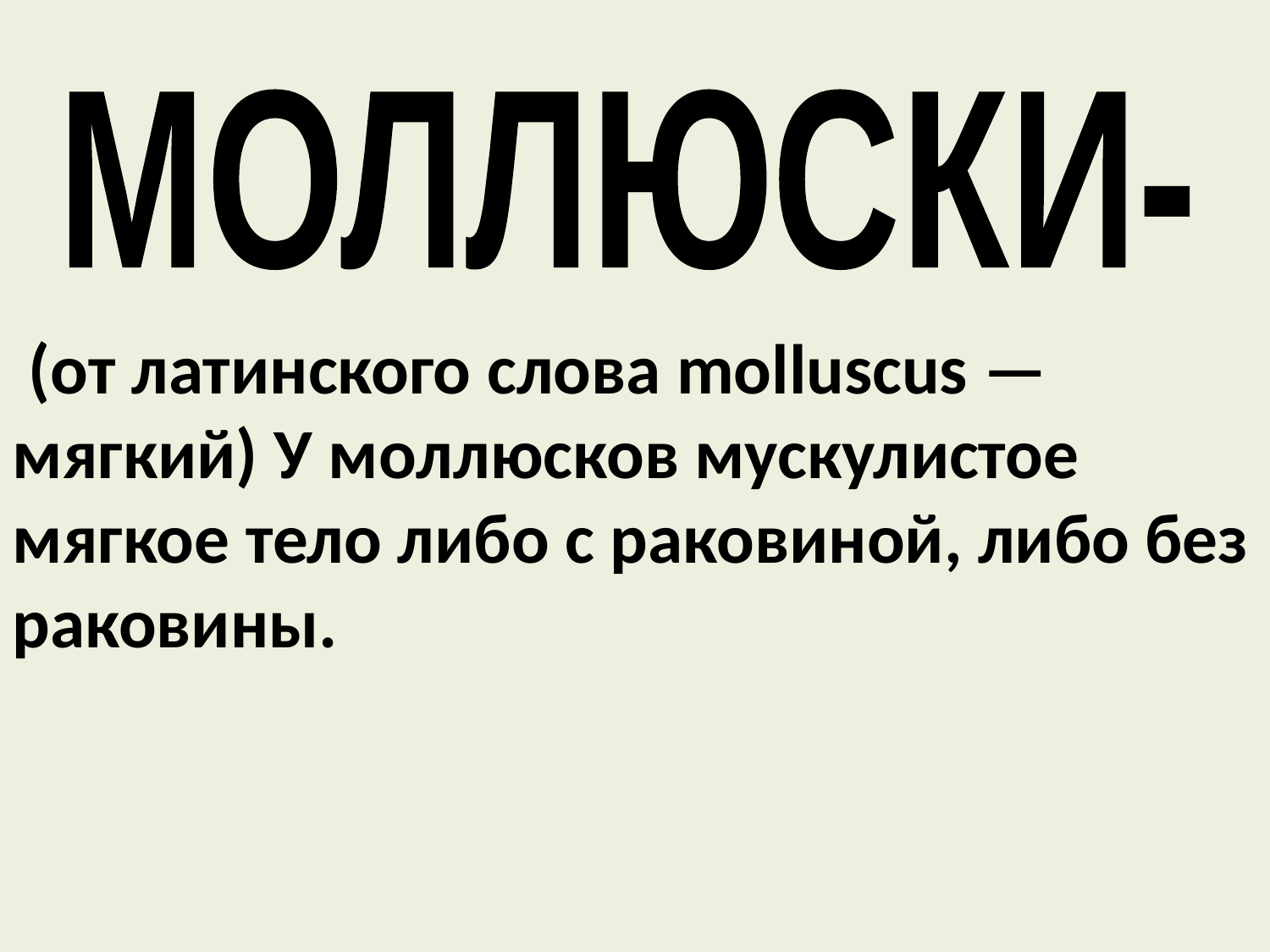

МОЛЛЮСКИ-
 (от латинского слова molluscus — мягкий) У моллюсков мускулистое мягкое тело либо с раковиной, либо без раковины.